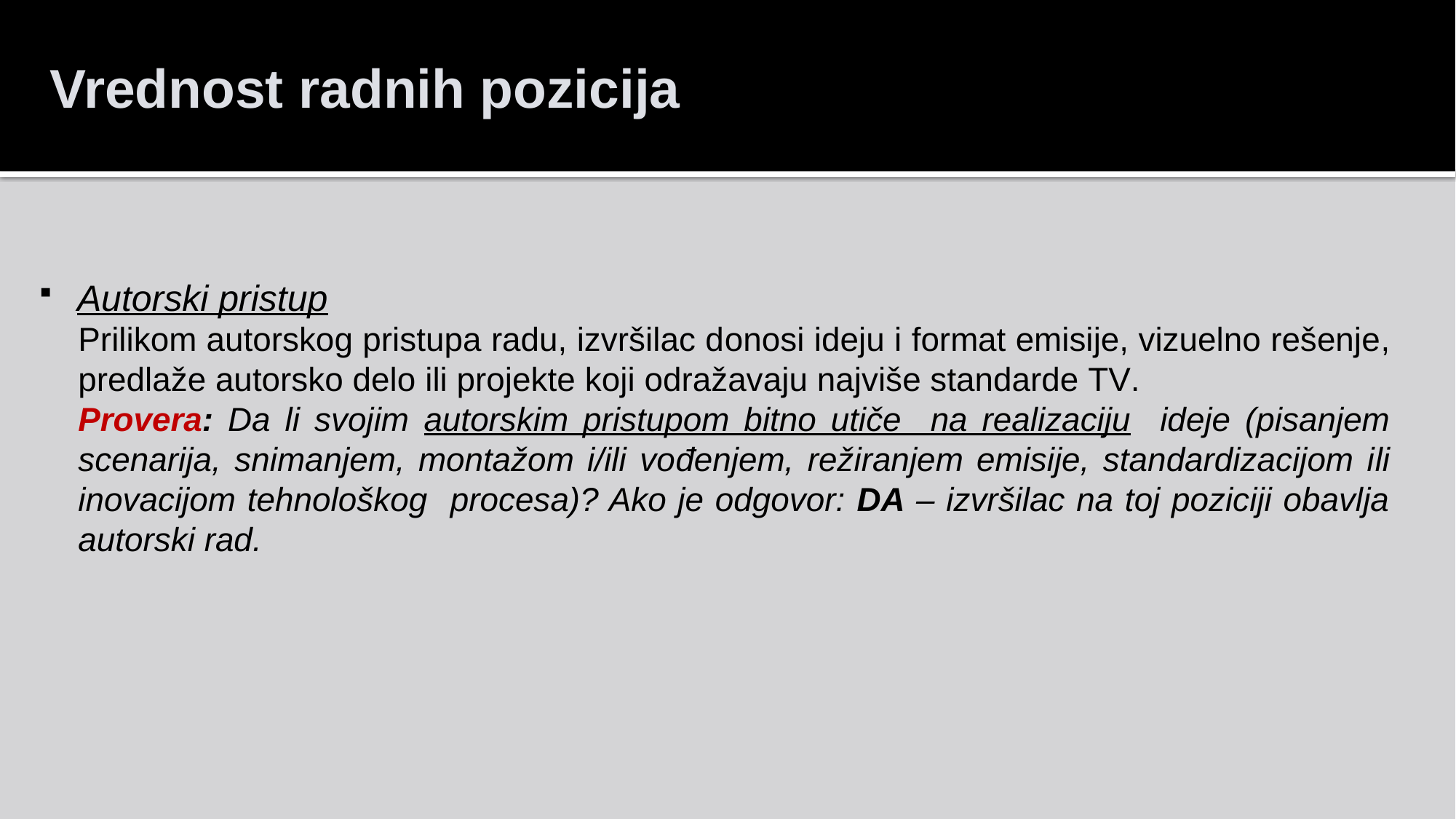

Vrednost radnih pozicija

Autorski pristup
Prilikom autorskog pristupa radu, izvršilac donosi ideju i format emisije, vizuelno rešenje, predlaže autorsko delo ili projekte koji odražavaju najviše standarde TV.
Provera: Da li svojim autorskim pristupom bitno utiče  na realizaciju  ideje (pisanjem scenarija, snimanjem, montažom i/ili vođenjem, režiranjem emisije, standardizacijom ili inovacijom tehnološkog  procesa)? Ako je odgovor: DA – izvršilac na toj poziciji obavlja autorski rad.